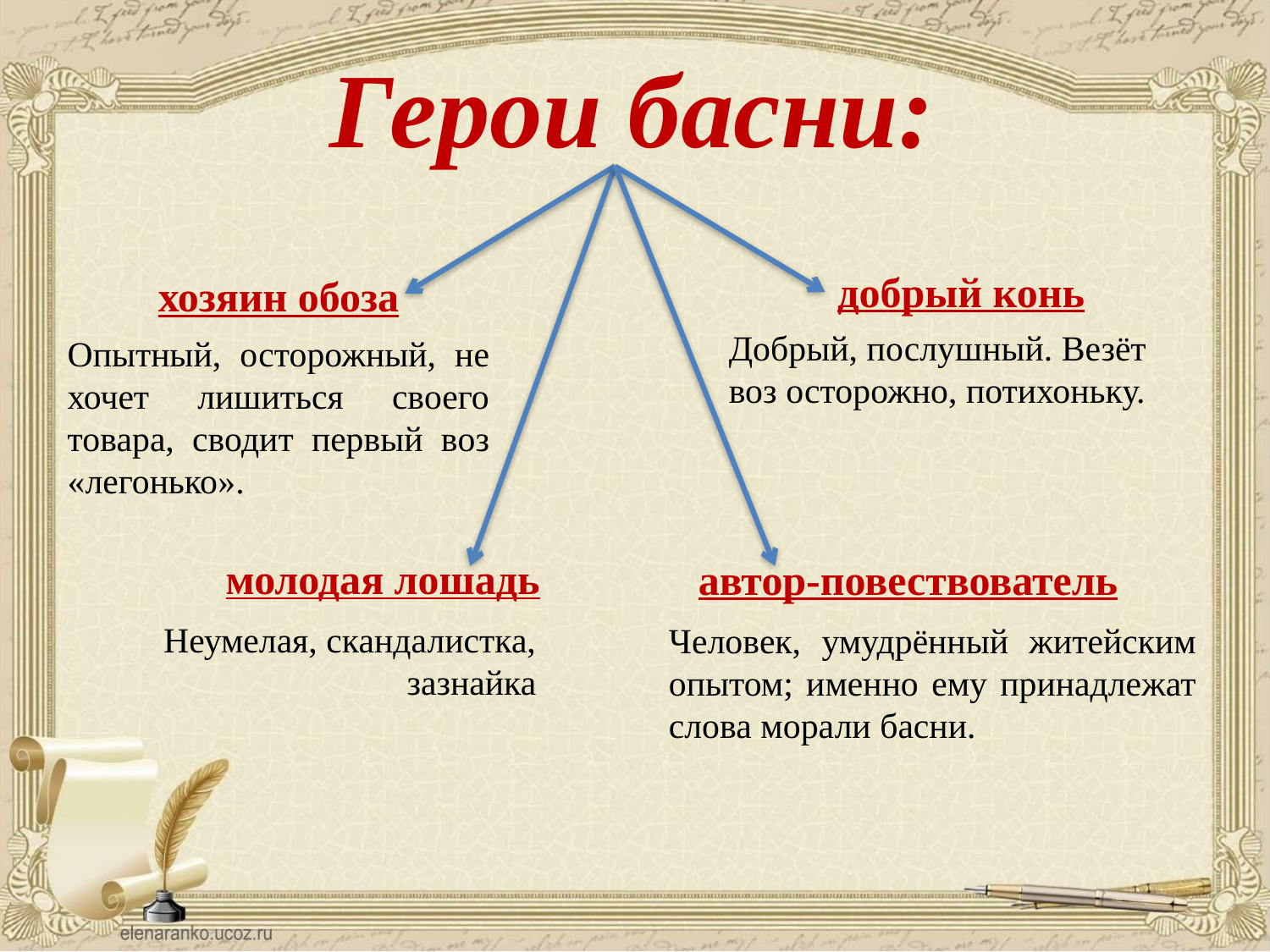

Герои басни:
#
добрый конь
хозяин обоза
Добрый, послушный. Везёт воз осторожно, потихоньку.
Опытный, осторожный, не хочет лишиться своего товара, сво­дит первый воз «легонько».
молодая лошадь
автор-повествователь
Неумелая, скандалистка, зазнайка
Че­ловек, умудрённый житейским опытом; именно ему принадлежат слова морали басни.